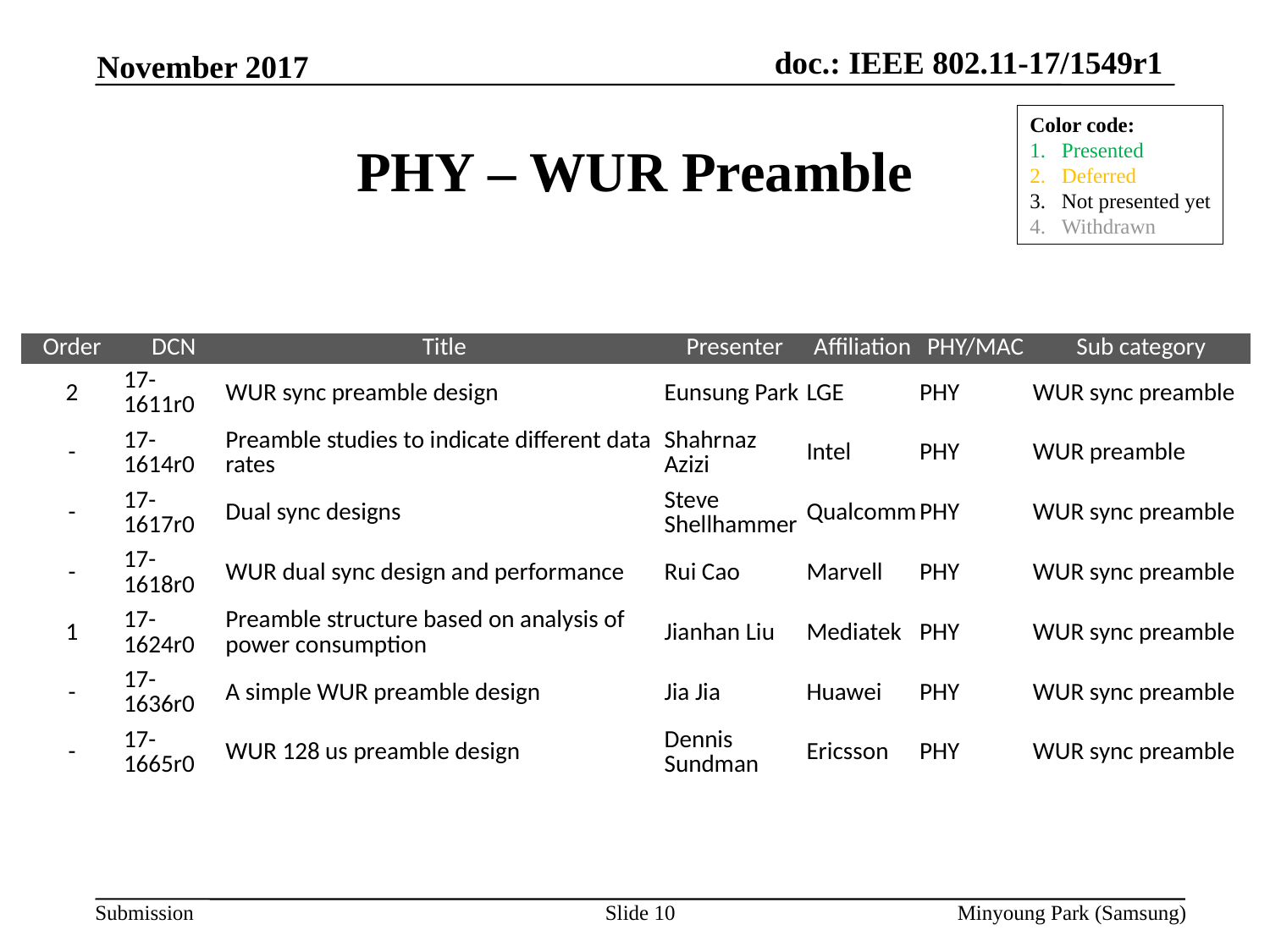

November 2017
# PHY – WUR Preamble
Color code:
Presented
Deferred
Not presented yet
Withdrawn
| Order | DCN | Title | Presenter | Affiliation | PHY/MAC | Sub category |
| --- | --- | --- | --- | --- | --- | --- |
| 2 | 17-1611r0 | WUR sync preamble design | Eunsung Park | LGE | PHY | WUR sync preamble |
| - | 17-1614r0 | Preamble studies to indicate different data rates | Shahrnaz Azizi | Intel | PHY | WUR preamble |
| - | 17-1617r0 | Dual sync designs | Steve Shellhammer | Qualcomm | PHY | WUR sync preamble |
| - | 17-1618r0 | WUR dual sync design and performance | Rui Cao | Marvell | PHY | WUR sync preamble |
| 1 | 17-1624r0 | Preamble structure based on analysis of power consumption | Jianhan Liu | Mediatek | PHY | WUR sync preamble |
| - | 17-1636r0 | A simple WUR preamble design | Jia Jia | Huawei | PHY | WUR sync preamble |
| - | 17-1665r0 | WUR 128 us preamble design | Dennis Sundman | Ericsson | PHY | WUR sync preamble |
Slide 10
Minyoung Park (Samsung)